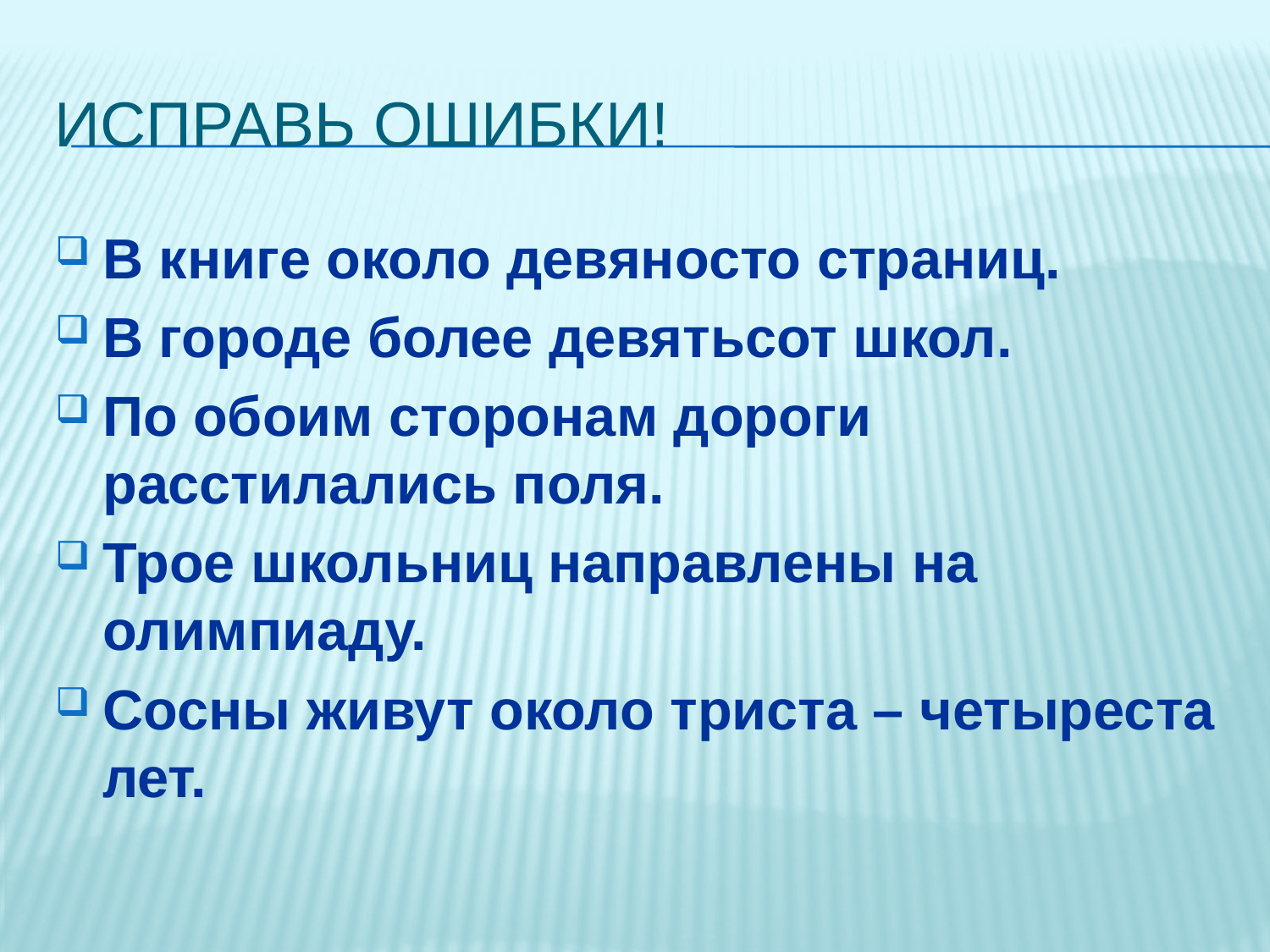

# Исправь ошибки!
В книге около девяносто страниц.
В городе более девятьсот школ.
По обоим сторонам дороги расстилались поля.
Трое школьниц направлены на олимпиаду.
Сосны живут около триста – четыреста лет.